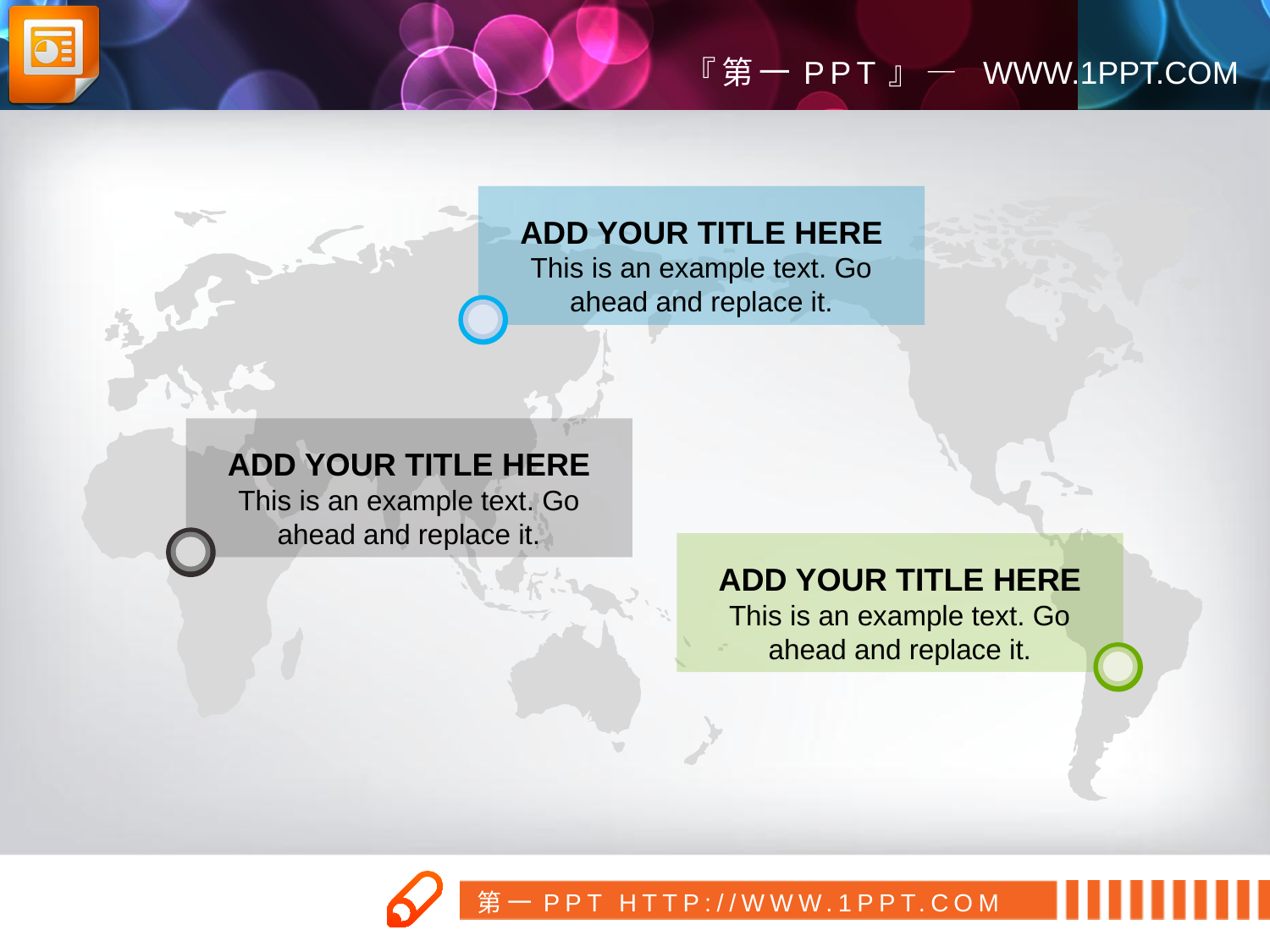

ADD YOUR TITLE HERE
This is an example text. Go ahead and replace it.

ADD YOUR TITLE HERE
This is an example text. Go ahead and replace it.

ADD YOUR TITLE HERE
This is an example text. Go ahead and replace it.